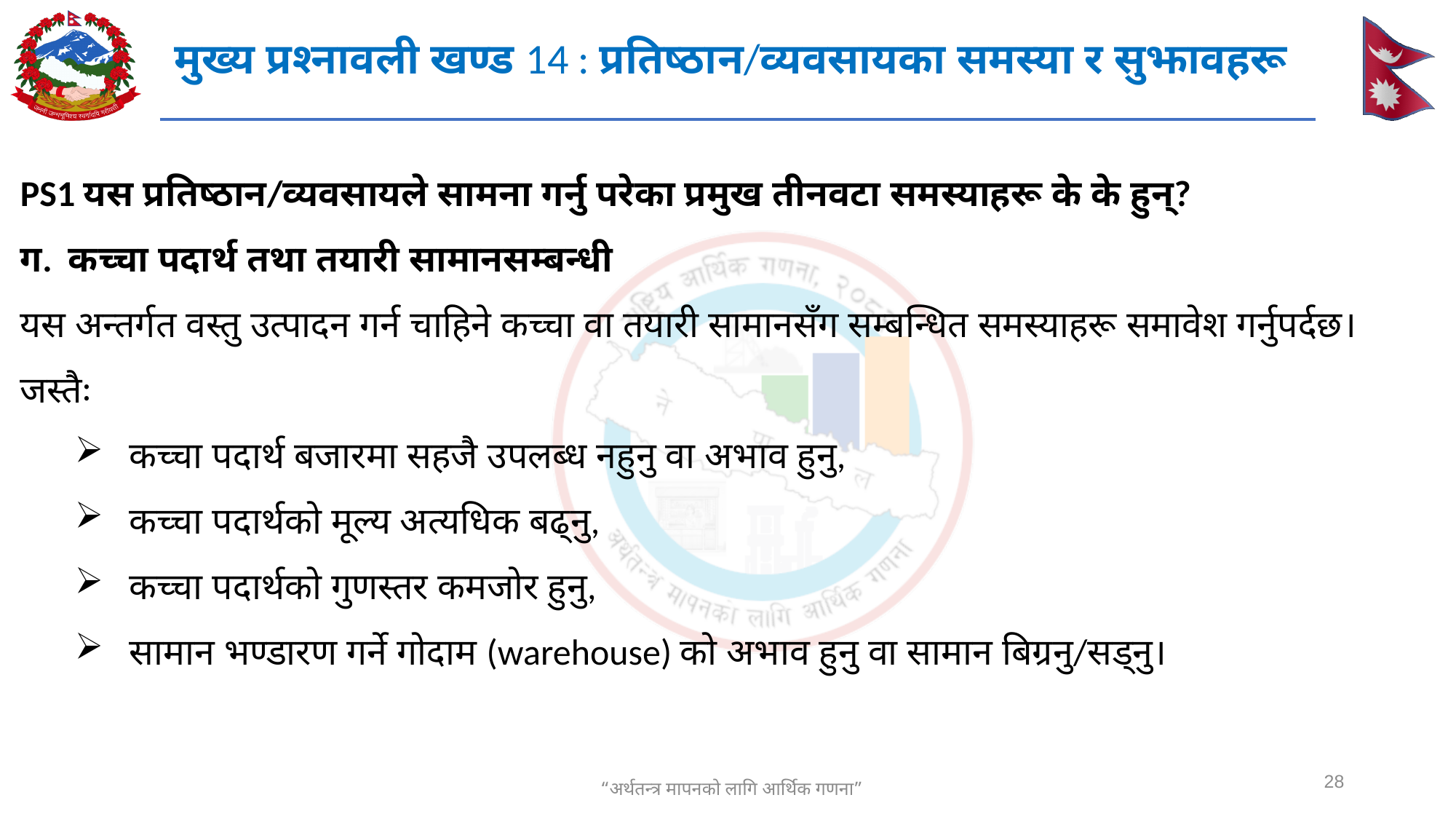

# मुख्य प्रश्नावली खण्ड 14 : प्रतिष्ठान/व्यवसायका समस्या र सुझावहरू
PS1 यस प्रतिष्ठान/व्यवसायले सामना गर्नु परेका प्रमुख तीनवटा समस्याहरू के के हुन्?
ग.  कच्चा पदार्थ तथा तयारी सामानसम्बन्धी
यस अन्तर्गत वस्तु उत्पादन गर्न चाहिने कच्चा वा तयारी सामानसँग सम्बन्धित समस्याहरू समावेश गर्नुपर्दछ।
जस्तैः
कच्चा पदार्थ बजारमा सहजै उपलब्ध नहुनु वा अभाव हुनु,
कच्चा पदार्थको मूल्य अत्यधिक बढ्नु,
कच्चा पदार्थको गुणस्तर कमजोर हुनु,
सामान भण्डारण गर्ने गोदाम (warehouse) को अभाव हुनु वा सामान बिग्रनु/सड्नु।

28
“अर्थतन्त्र मापनको लागि आर्थिक गणना”